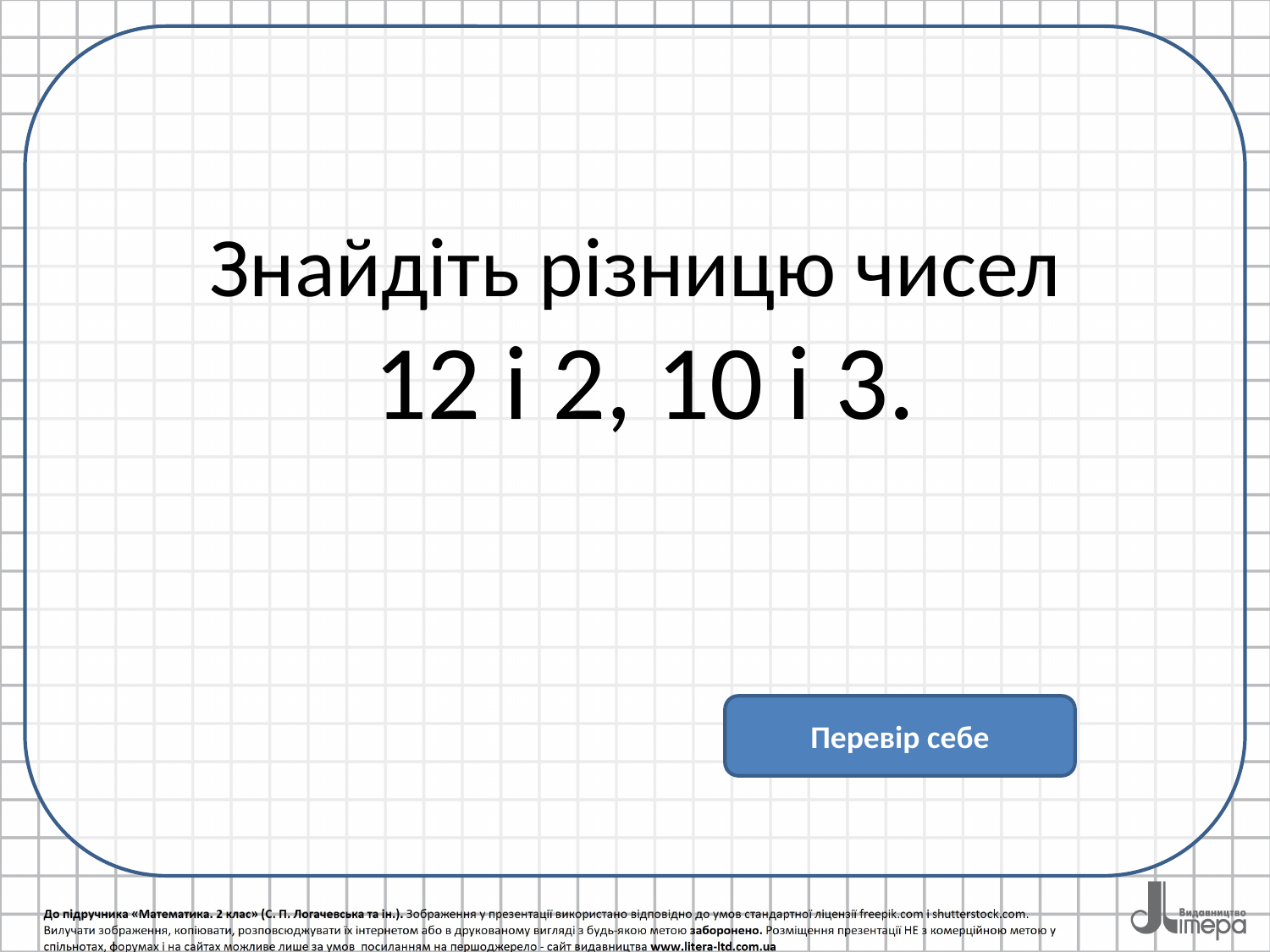

# Знайдіть різницю чисел 12 і 2, 10 і 3.
Перевір себе